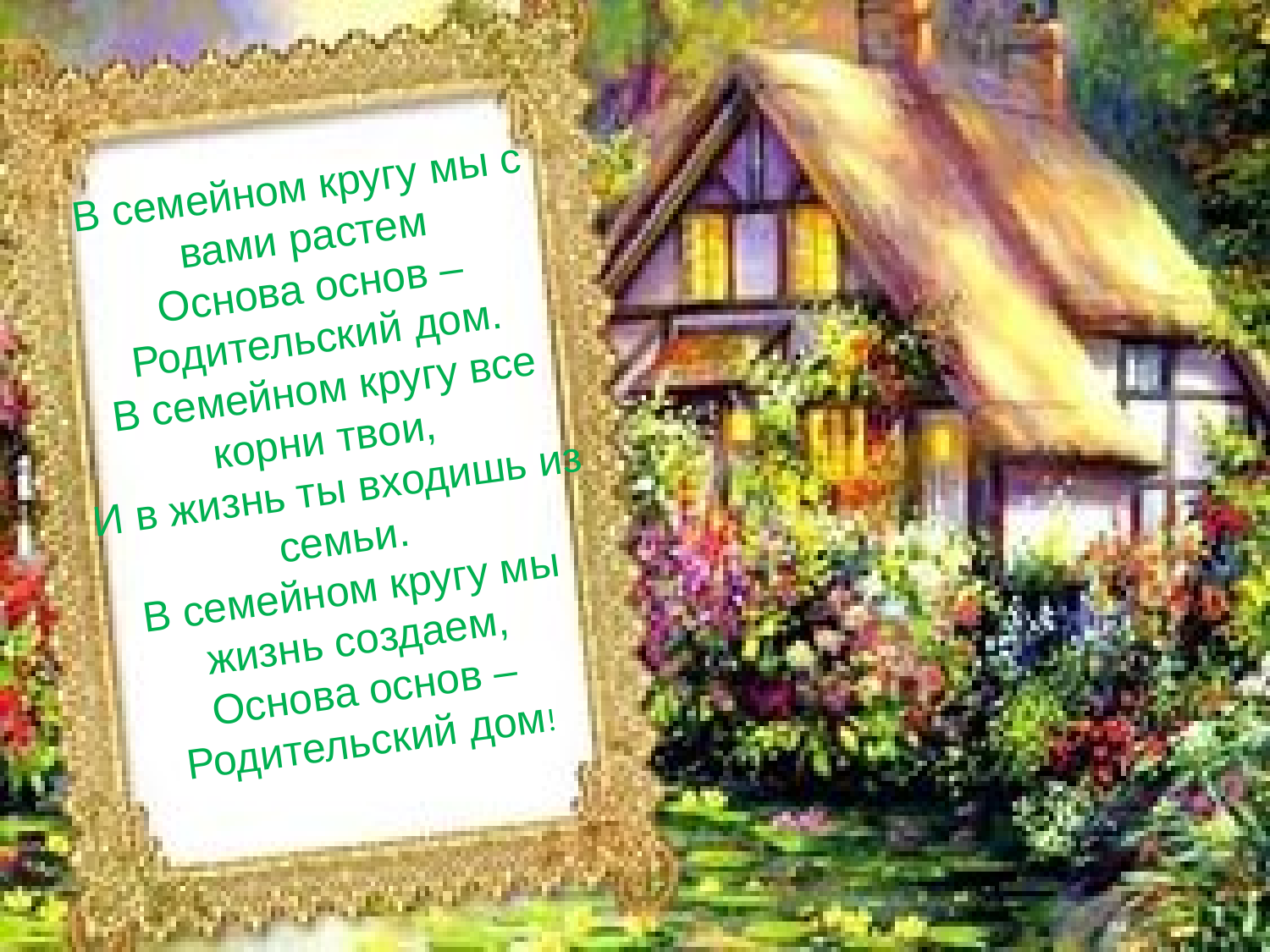

# В семейном кругу мы с вами растем Основа основ – Родительский дом. В семейном кругу все корни твои, И в жизнь ты входишь из семьи. В семейном кругу мы жизнь создаем, Основа основ – Родительский дом!